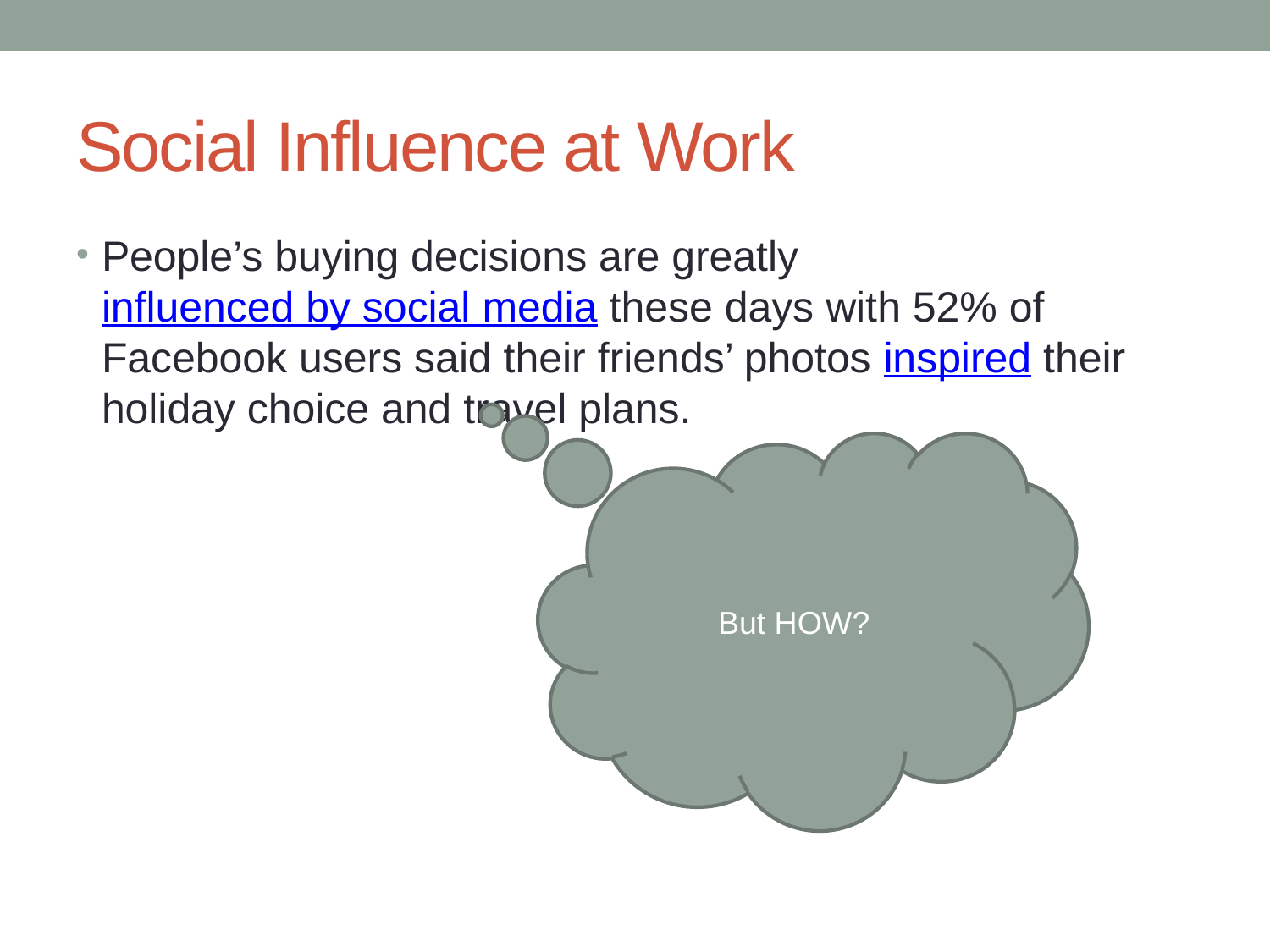

# Social Influence at Work
People’s buying decisions are greatly influenced by social media these days with 52% of Facebook users said their friends’ photos inspired their holiday choice and travel plans.

But HOW?